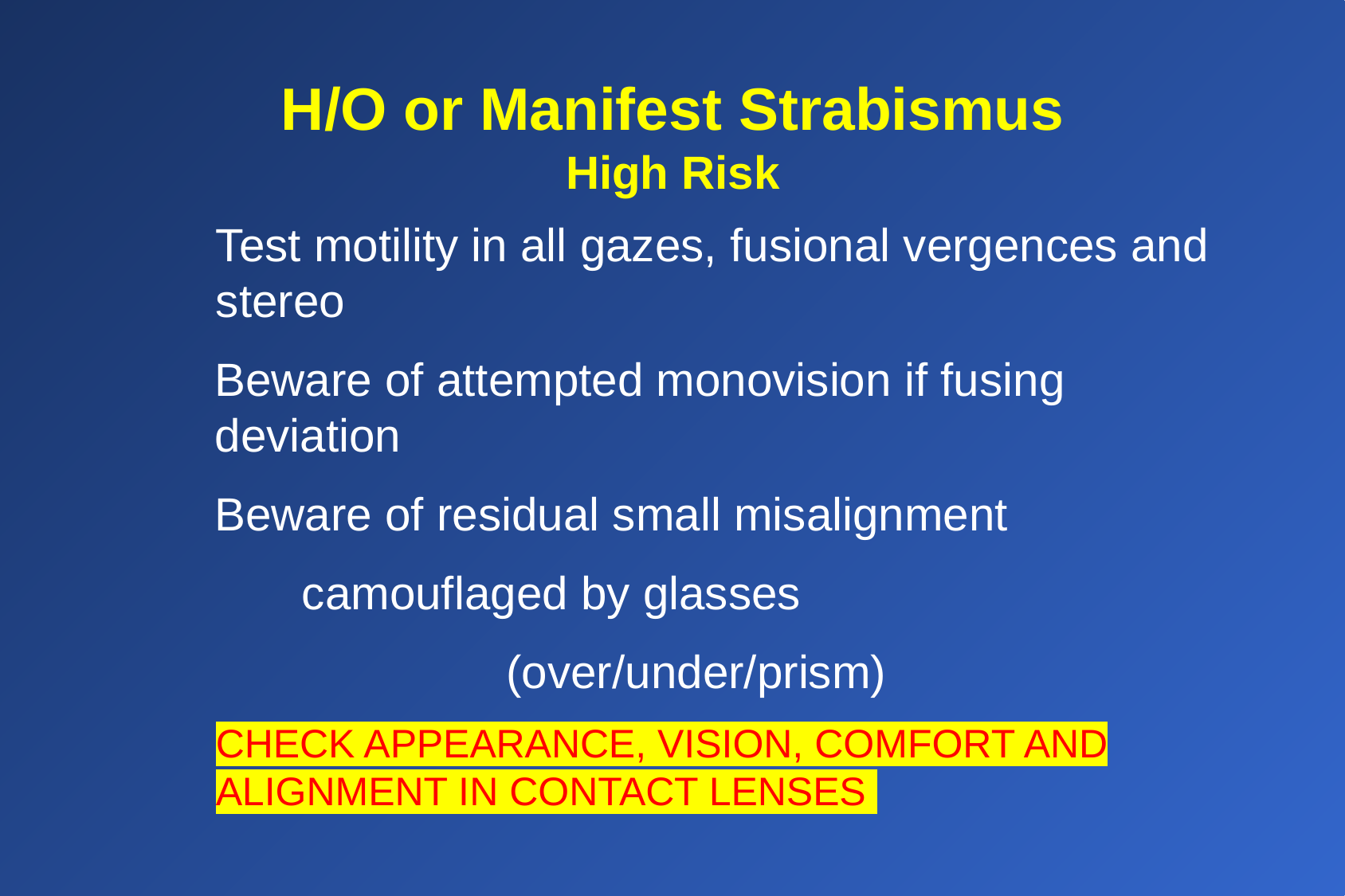

# H/O or Manifest Strabismus High Risk
	Test motility in all gazes, fusional vergences and stereo
 	Beware of attempted monovision if fusing deviation
 	Beware of residual small misalignment
     camouflaged by glasses
 			(over/under/prism)
	CHECK APPEARANCE, VISION, COMFORT AND ALIGNMENT IN CONTACT LENSES